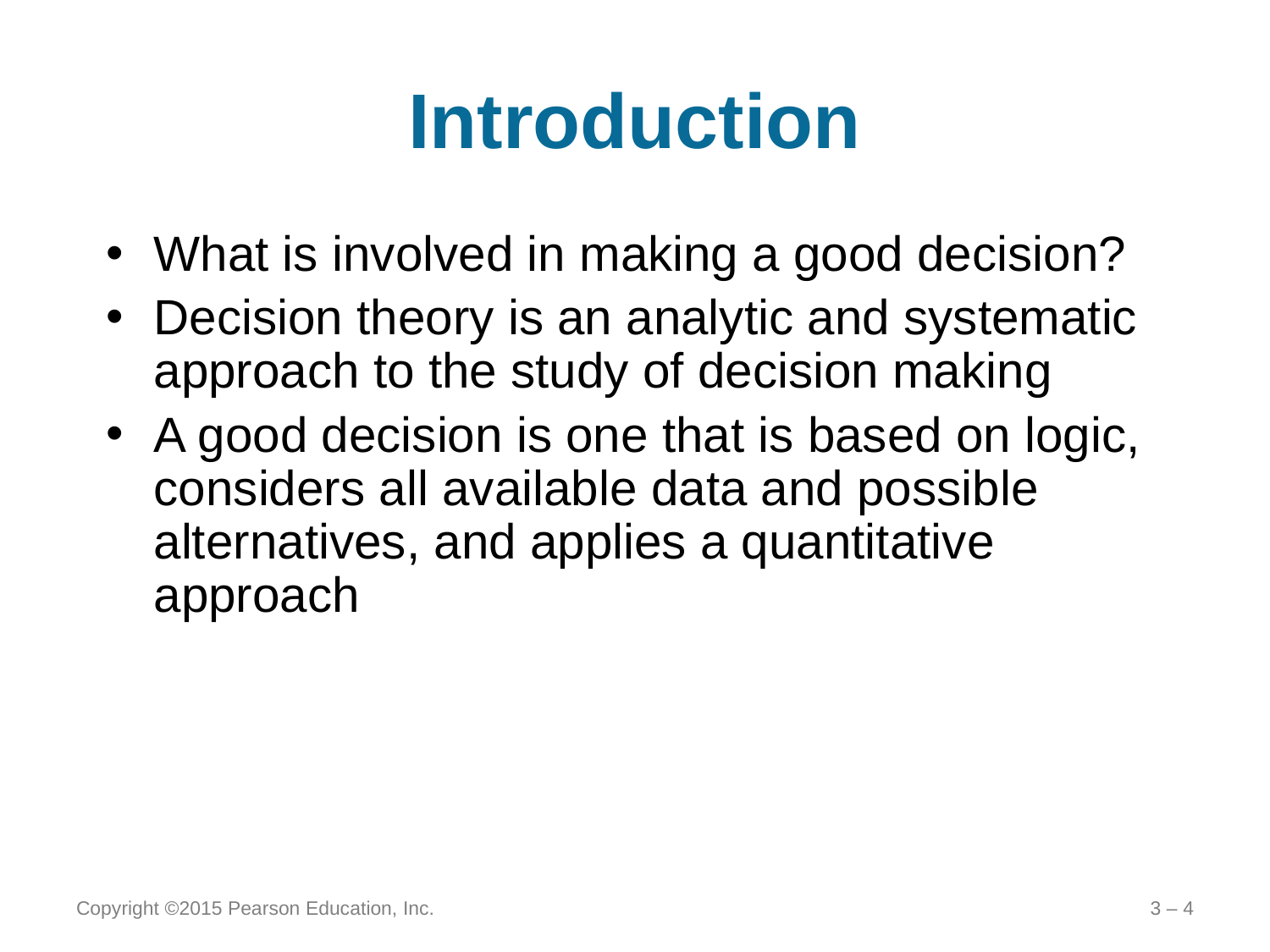

# Introduction
What is involved in making a good decision?
Decision theory is an analytic and systematic approach to the study of decision making
A good decision is one that is based on logic, considers all available data and possible alternatives, and applies a quantitative approach
Copyright ©2015 Pearson Education, Inc.
3 – 4